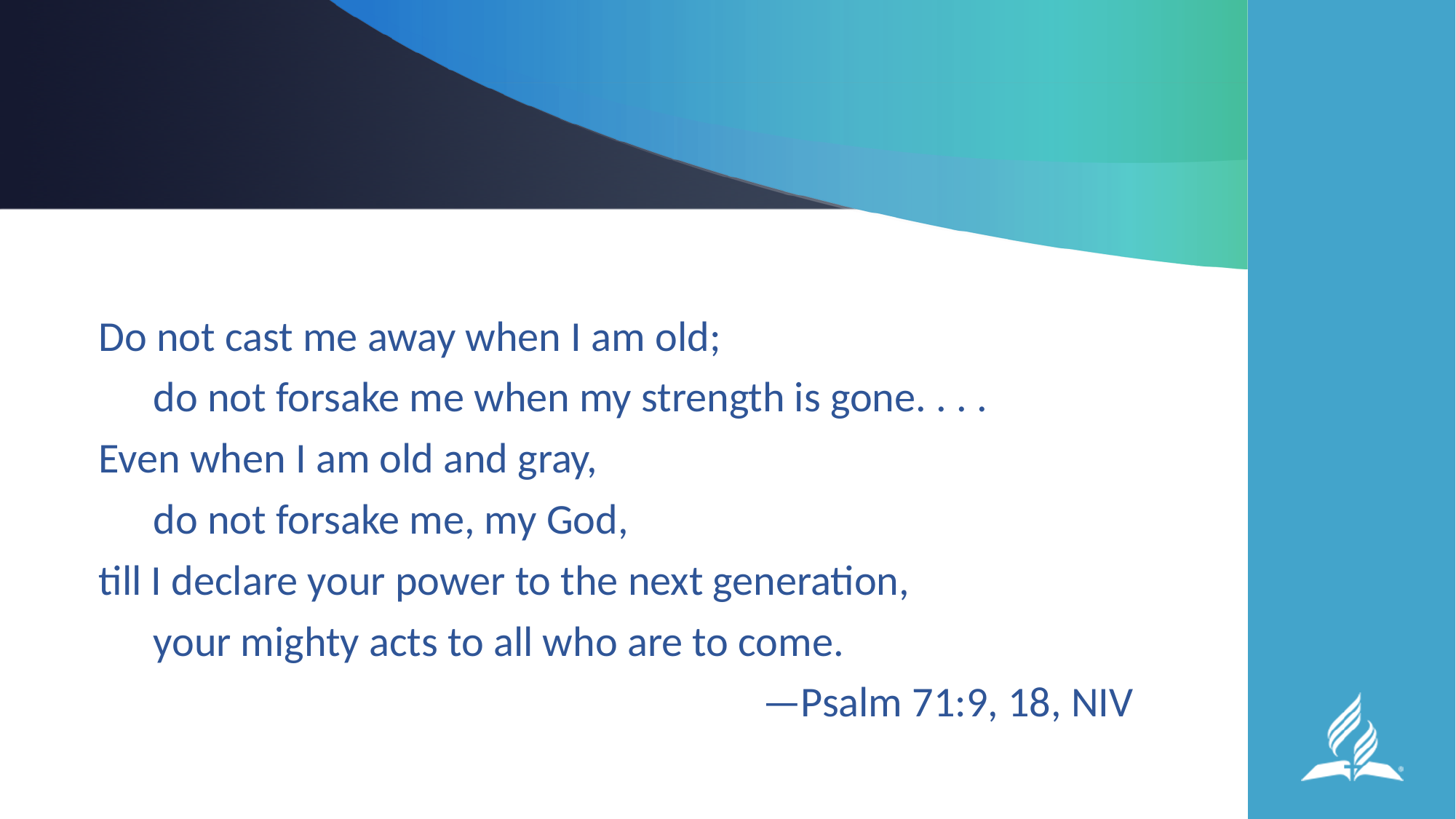

#
Do not cast me away when I am old;
do not forsake me when my strength is gone. . . .
Even when I am old and gray,
do not forsake me, my God,
till I declare your power to the next generation,
your mighty acts to all who are to come.
—Psalm 71:9, 18, NIV